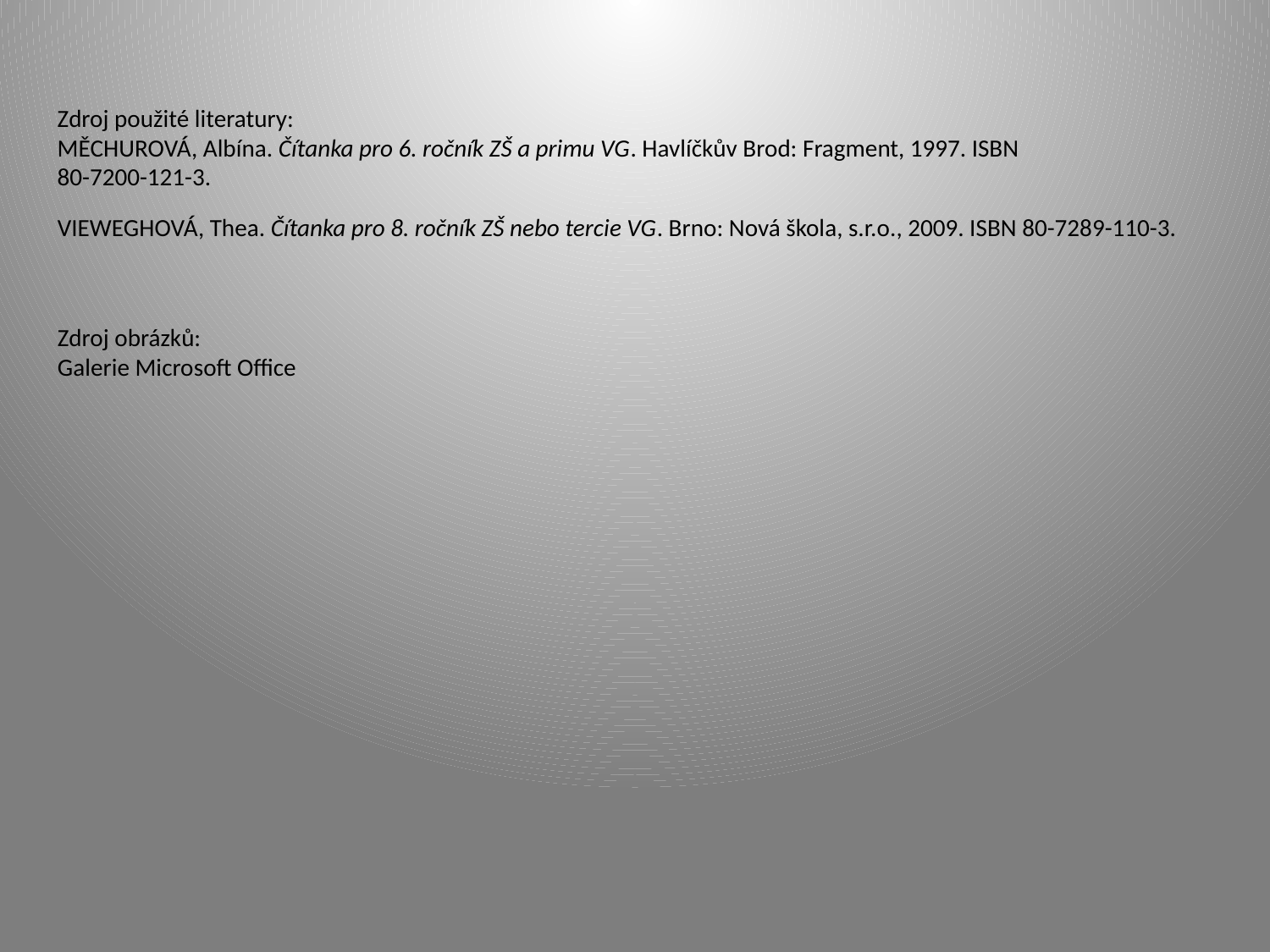

Zdroj použité literatury:
MĚCHUROVÁ, Albína. Čítanka pro 6. ročník ZŠ a primu VG. Havlíčkův Brod: Fragment, 1997. ISBN 80-7200-121-3.

VIEWEGHOVÁ, Thea. Čítanka pro 8. ročník ZŠ nebo tercie VG. Brno: Nová škola, s.r.o., 2009. ISBN 80-7289-110-3.

Zdroj obrázků:
Galerie Microsoft Office